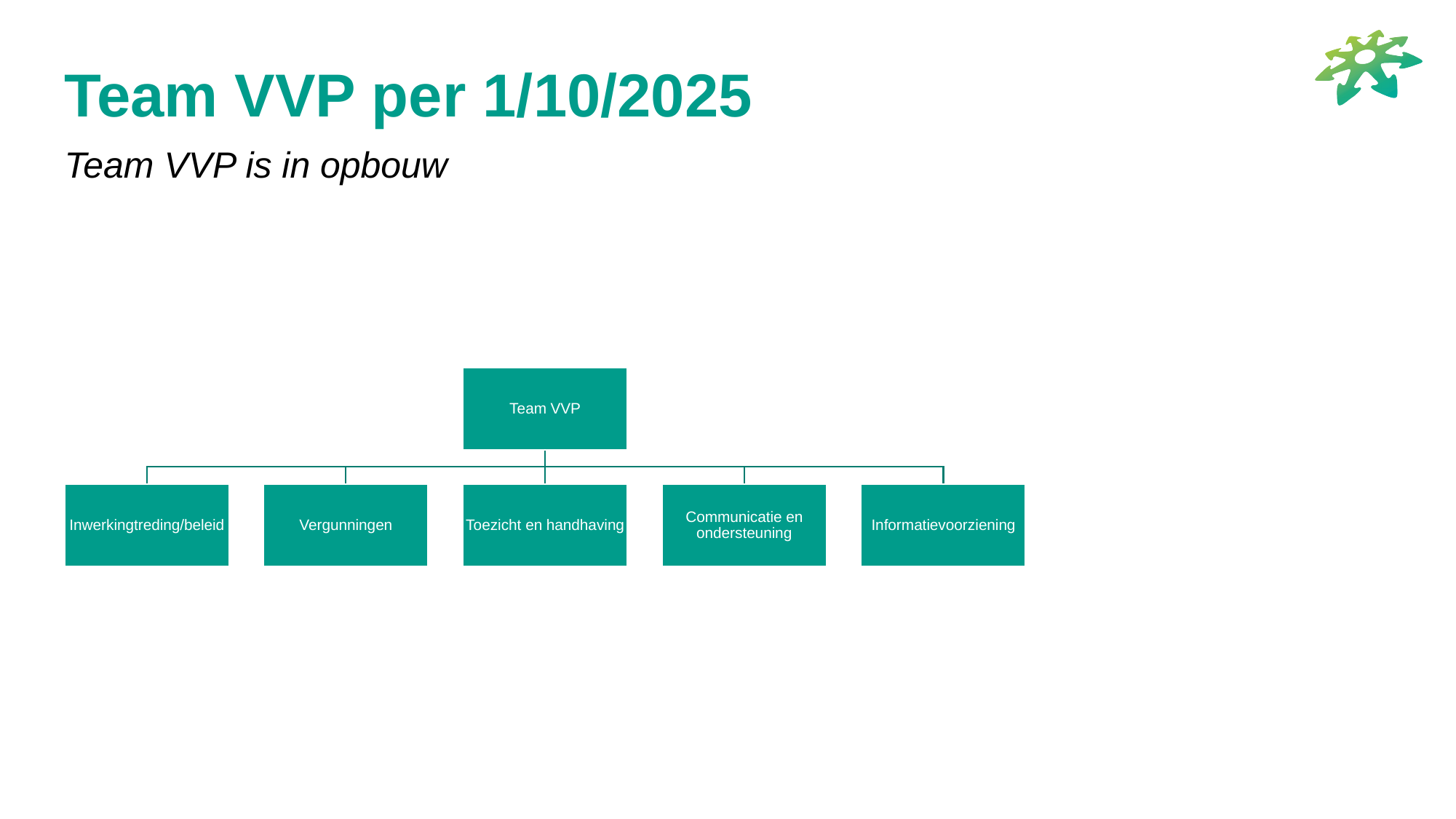

# Team VVP per 1/10/2025
Team VVP is in opbouw
Team VVP
Inwerkingtreding/beleid
Vergunningen
Toezicht en handhaving
Communicatie en ondersteuning
Informatievoorziening